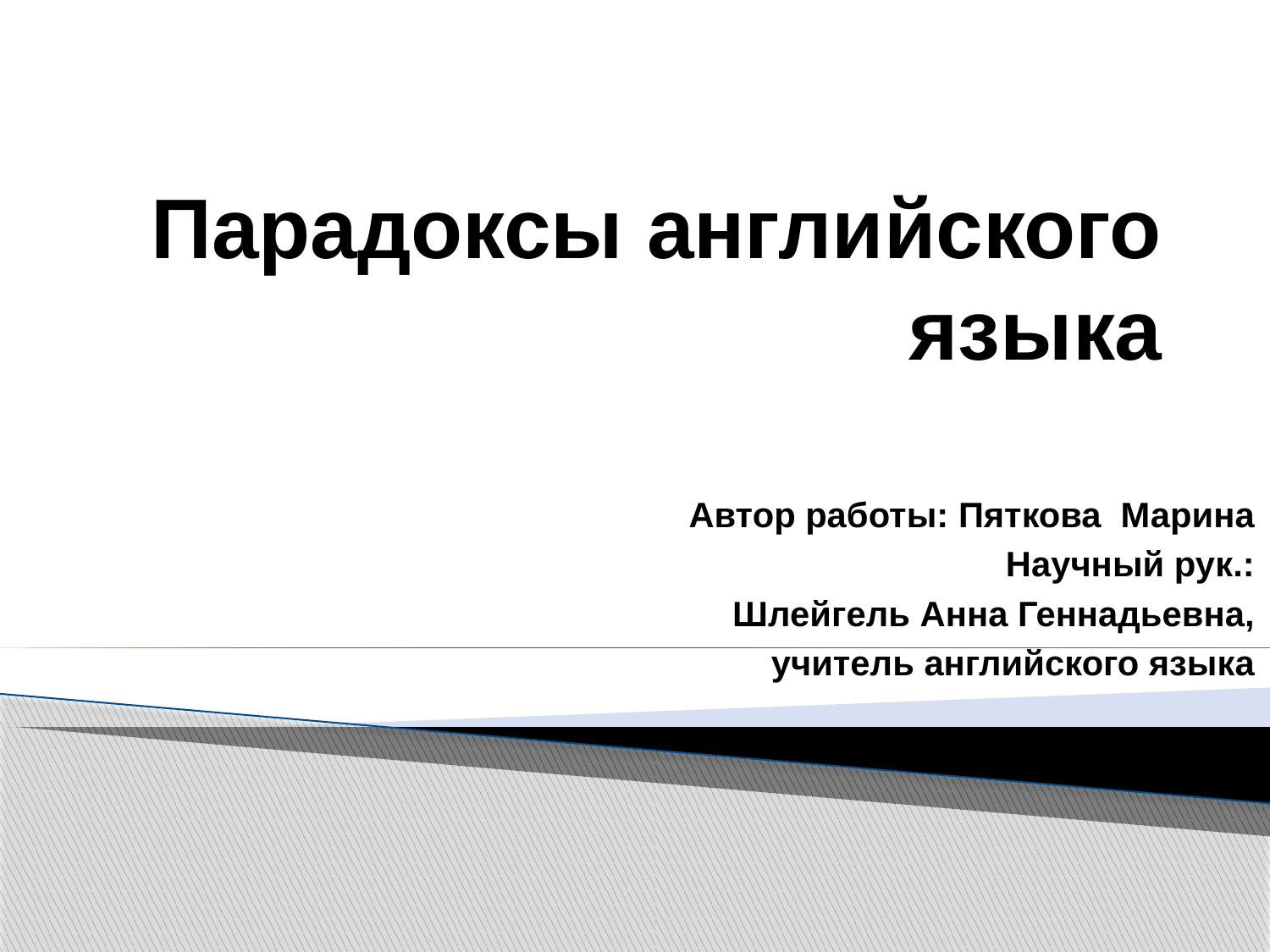

# Парадоксы английского языка
Автор работы: Пяткова  Марина
Научный рук.:
Шлейгель Анна Геннадьевна,
учитель английского языка